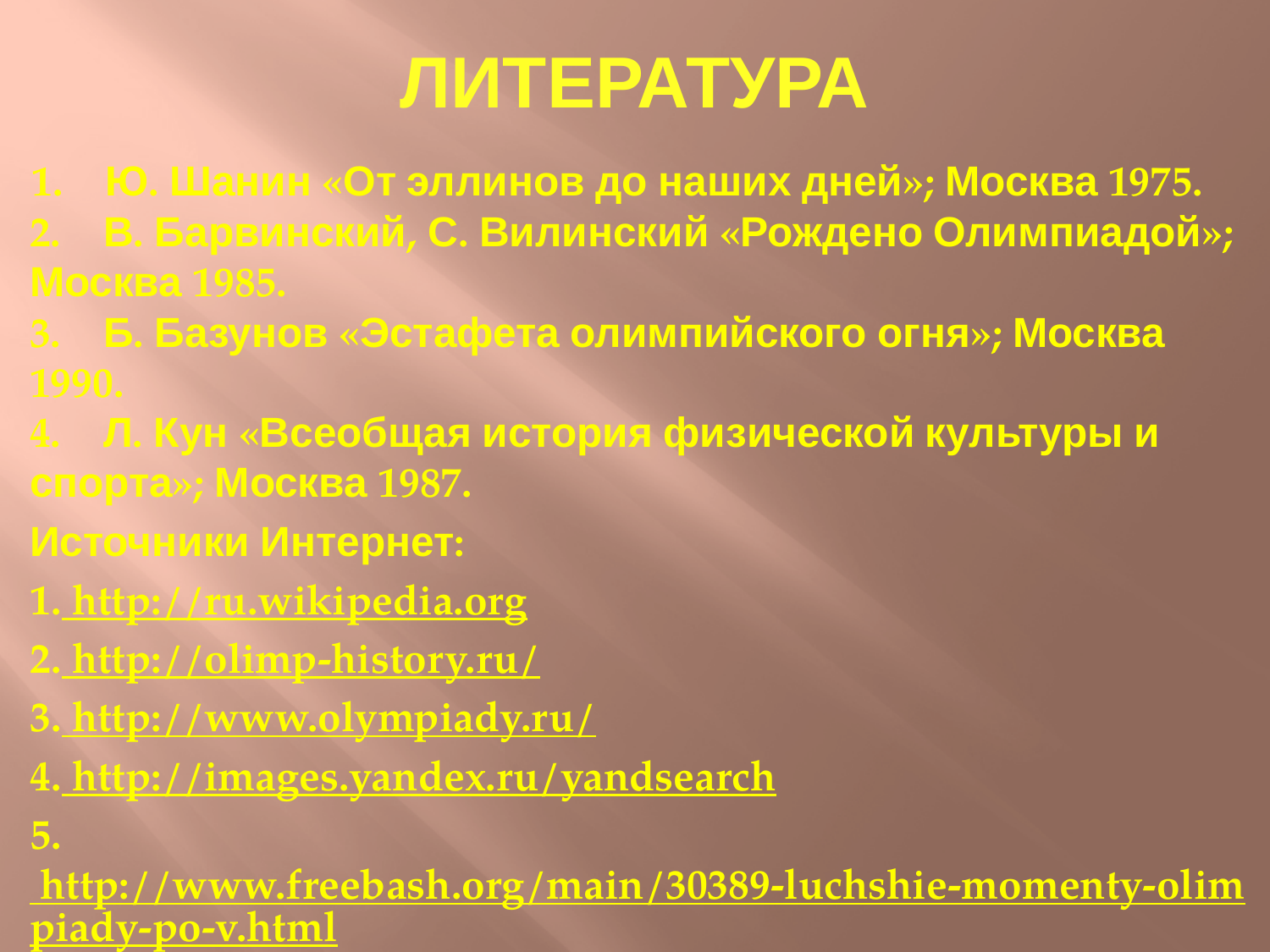

# Литература
      1.    Ю. Шанин «От эллинов до наших дней»; Москва 1975.
2.    В. Барвинский, С. Вилинский «Рождено Олимпиадой»; Москва 1985.
3.    Б. Базунов «Эстафета олимпийского огня»; Москва 1990.
4.    Л. Кун «Всеобщая история физической культуры и спорта»; Москва 1987.
     Источники Интернет:
     1. http://ru.wikipedia.org
     2. http://olimp-history.ru/
     3. http://www.olympiady.ru/
     4. http://images.yandex.ru/yandsearch
     5. http://www.freebash.org/main/30389-luchshie-momenty-olimpiady-po-v.html